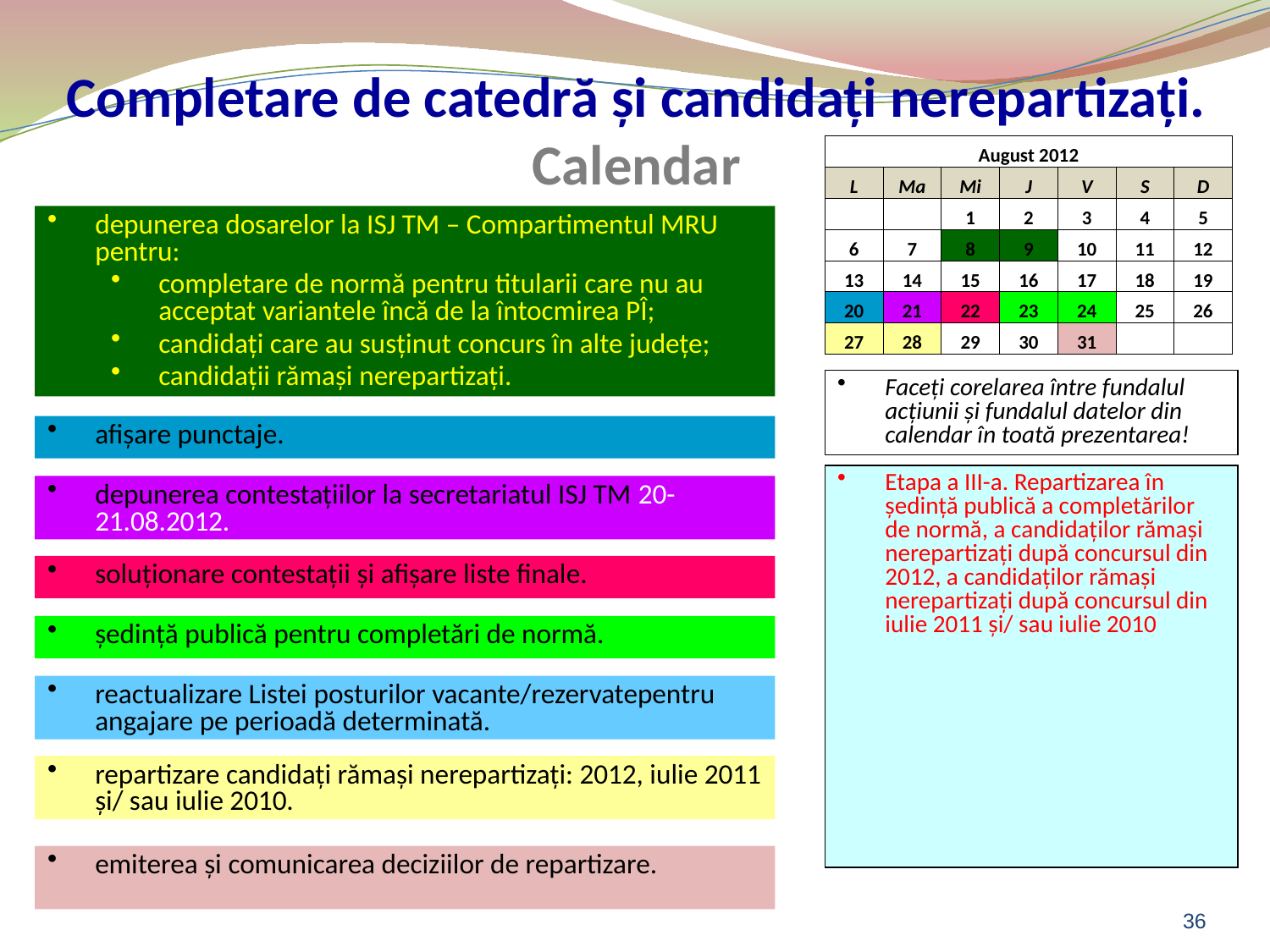

# Completare de catedră şi candidaţi nerepartizaţi. Calendar
| August 2012 |  |  |  |  |  |  |
| --- | --- | --- | --- | --- | --- | --- |
| L | Ma | Mi | J | V | S | D |
|  |  | 1 | 2 | 3 | 4 | 5 |
| 6 | 7 | 8 | 9 | 10 | 11 | 12 |
| 13 | 14 | 15 | 16 | 17 | 18 | 19 |
| 20 | 21 | 22 | 23 | 24 | 25 | 26 |
| 27 | 28 | 29 | 30 | 31 |  |  |
depunerea dosarelor la ISJ TM – Compartimentul MRU pentru:
completare de normă pentru titularii care nu au acceptat variantele încă de la întocmirea PÎ;
candidaţi care au susţinut concurs în alte judeţe;
candidaţii rămaşi nerepartizaţi.
Faceţi corelarea între fundalul acţiunii şi fundalul datelor din calendar în toată prezentarea!
afişare punctaje.
Etapa a III-a. Repartizarea în şedinţă publică a completărilor de normă, a candidaţilor rămaşi nerepartizaţi după concursul din 2012, a candidaţilor rămaşi nerepartizaţi după concursul din iulie 2011 şi/ sau iulie 2010
depunerea contestaţiilor la secretariatul ISJ TM 20-21.08.2012.
soluţionare contestaţii şi afişare liste finale.
şedinţă publică pentru completări de normă.
reactualizare Listei posturilor vacante/rezervatepentru angajare pe perioadă determinată.
repartizare candidaţi rămaşi nerepartizaţi: 2012, iulie 2011 şi/ sau iulie 2010.
emiterea şi comunicarea deciziilor de repartizare.
36